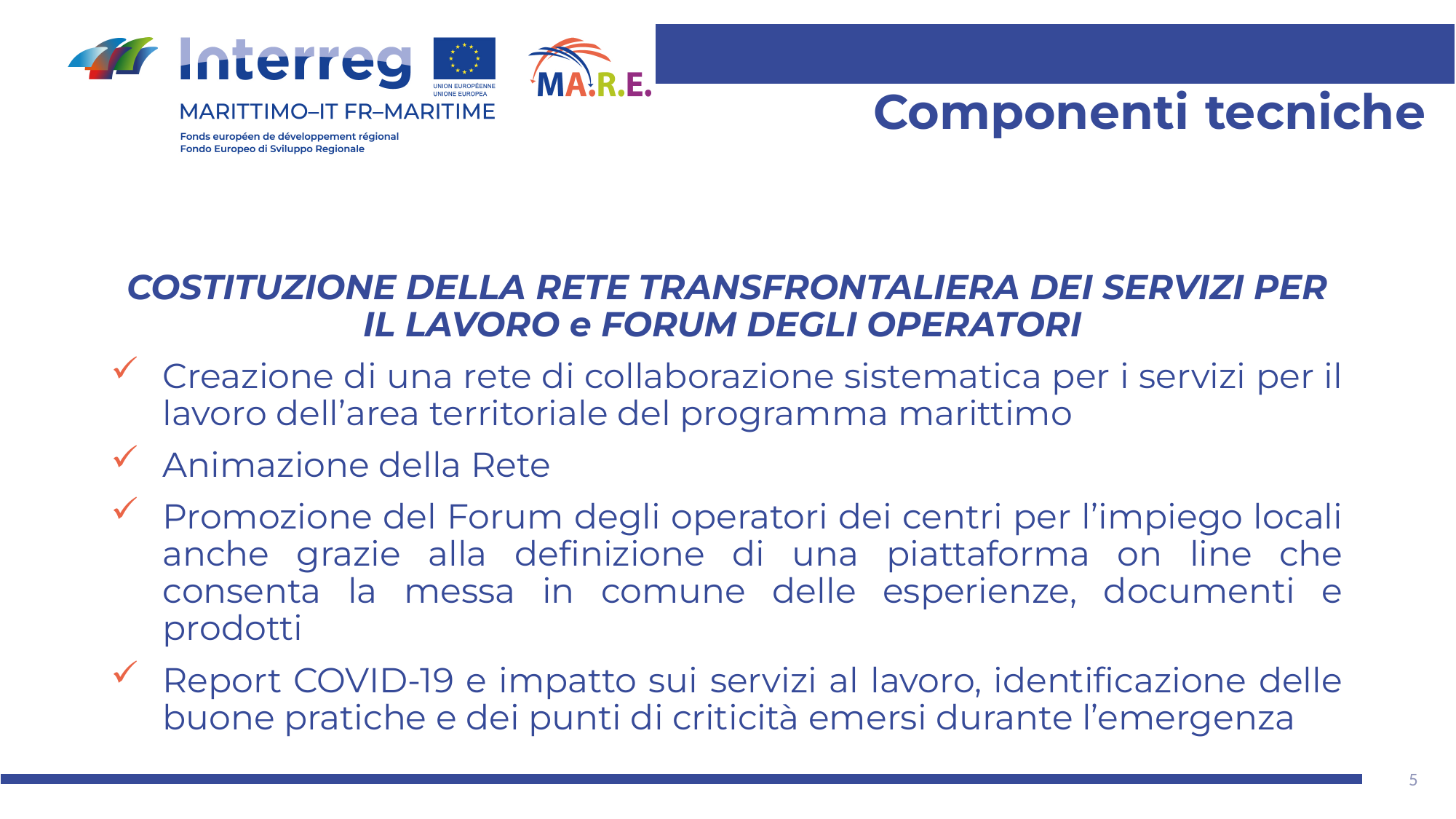

# Componenti tecniche

COSTITUZIONE DELLA RETE TRANSFRONTALIERA DEI SERVIZI PER IL LAVORO e FORUM DEGLI OPERATORI
Creazione di una rete di collaborazione sistematica per i servizi per il lavoro dell’area territoriale del programma marittimo
Animazione della Rete
Promozione del Forum degli operatori dei centri per l’impiego locali anche grazie alla definizione di una piattaforma on line che consenta la messa in comune delle esperienze, documenti e prodotti
Report COVID-19 e impatto sui servizi al lavoro, identificazione delle buone pratiche e dei punti di criticità emersi durante l’emergenza

5